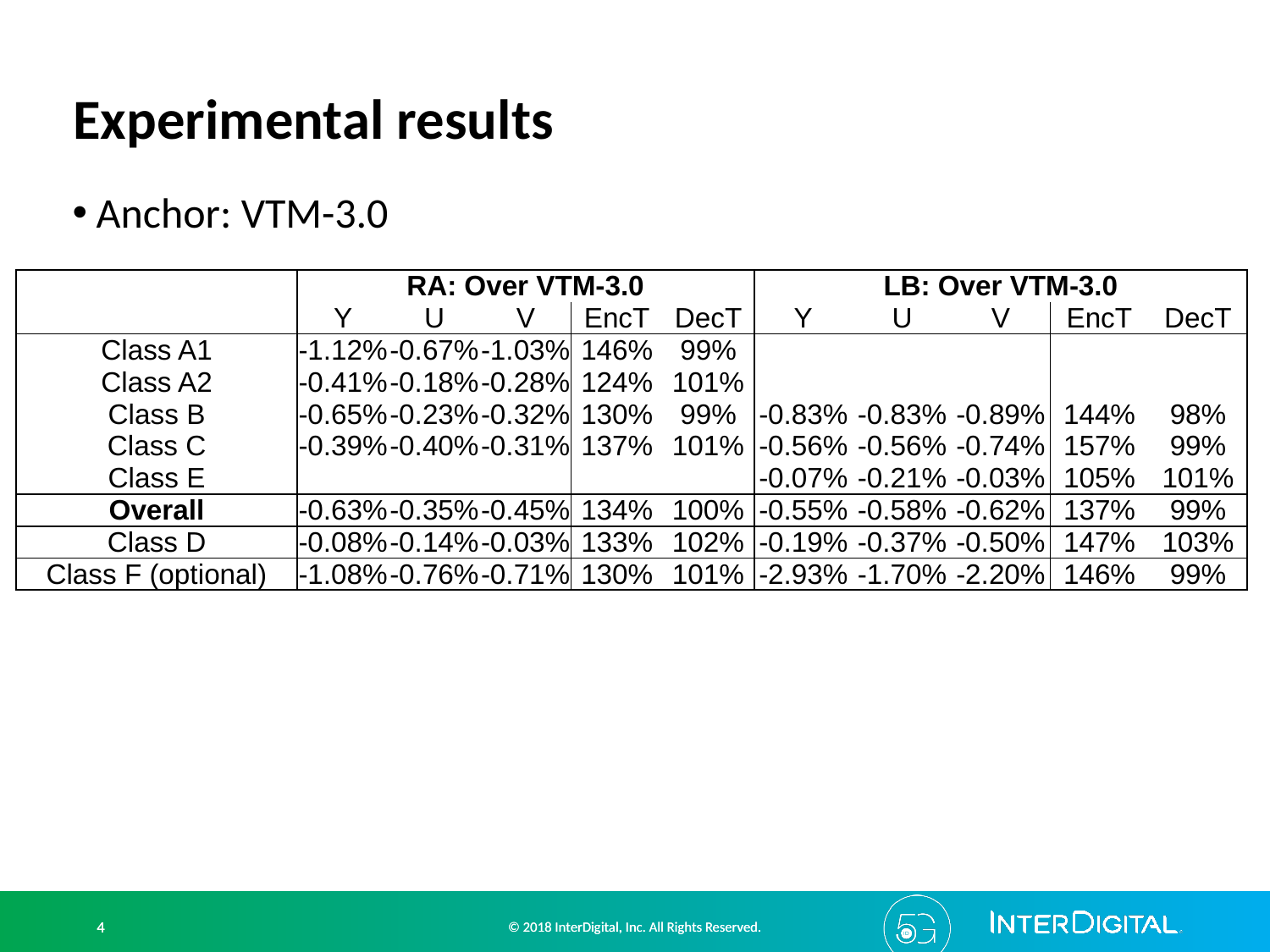

# Experimental results
Anchor: VTM-3.0
|  | RA: Over VTM-3.0 |  |  |  |  |
| --- | --- | --- | --- | --- | --- |
|  | Y | U | V | EncT | DecT |
| Class A1 | -1.12% | -0.67% | -1.03% | 146% | 99% |
| Class A2 | -0.41% | -0.18% | -0.28% | 124% | 101% |
| Class B | -0.65% | -0.23% | -0.32% | 130% | 99% |
| Class C | -0.39% | -0.40% | -0.31% | 137% | 101% |
| Class E |  |  |  |  |  |
| Overall | -0.63% | -0.35% | -0.45% | 134% | 100% |
| Class D | -0.08% | -0.14% | -0.03% | 133% | 102% |
| Class F (optional) | -1.08% | -0.76% | -0.71% | 130% | 101% |
| LB: Over VTM-3.0 |  |  |  |  |
| --- | --- | --- | --- | --- |
| Y | U | V | EncT | DecT |
|  |  |  |  |  |
|  |  |  |  |  |
| -0.83% | -0.83% | -0.89% | 144% | 98% |
| -0.56% | -0.56% | -0.74% | 157% | 99% |
| -0.07% | -0.21% | -0.03% | 105% | 101% |
| -0.55% | -0.58% | -0.62% | 137% | 99% |
| -0.19% | -0.37% | -0.50% | 147% | 103% |
| -2.93% | -1.70% | -2.20% | 146% | 99% |
© 2018 InterDigital, Inc. All Rights Reserved.
© 2018 InterDigital, Inc. All Rights Reserved.
4
4